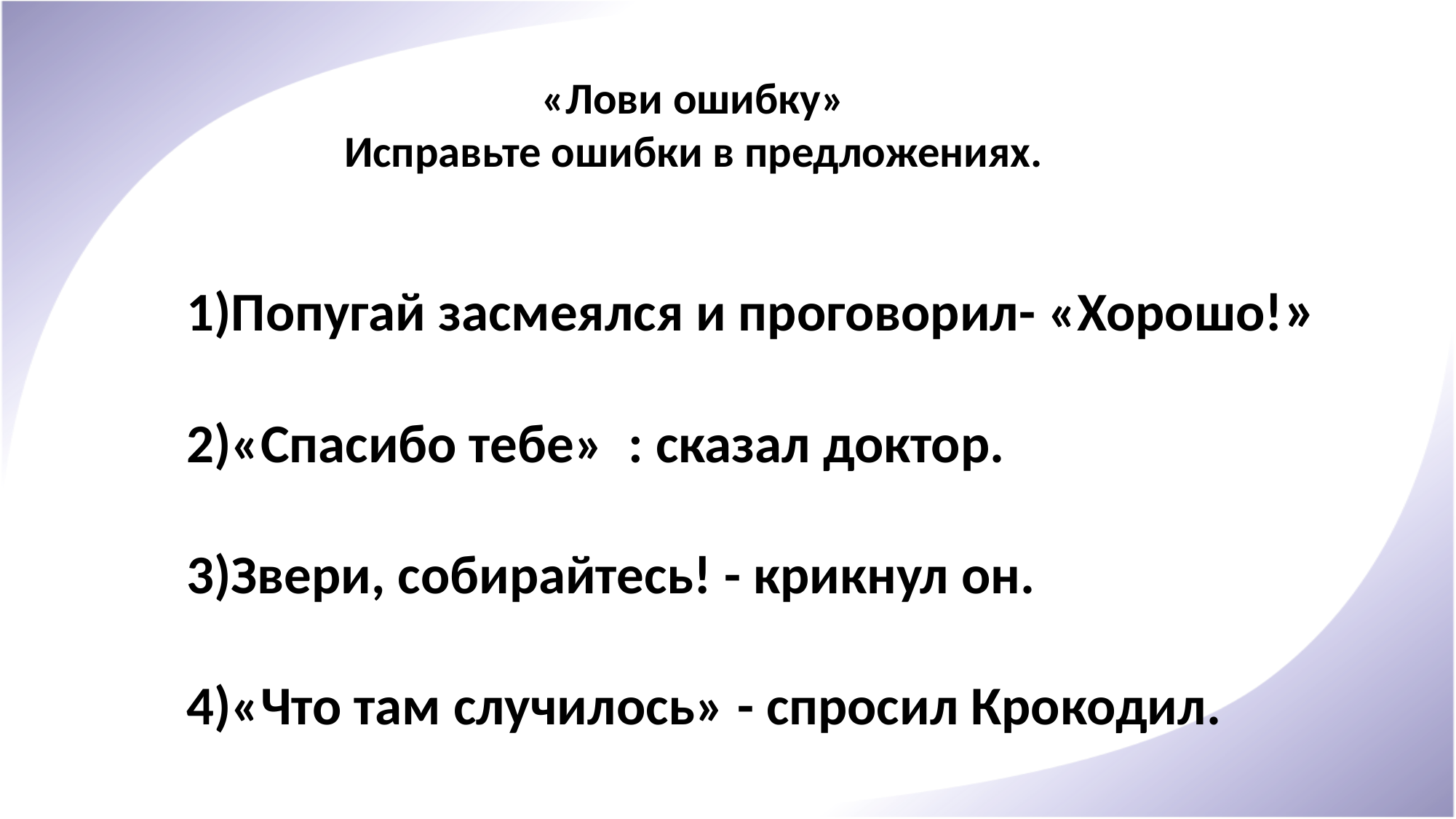

«Лови ошибку»
Исправьте ошибки в предложениях.
1)Попугай засмеялся и проговорил- «Хорошо!»
2)«Спасибо тебе»  : сказал доктор.
3)Звери, собирайтесь! - крикнул он.
4)«Что там случилось» - спросил Крокодил.